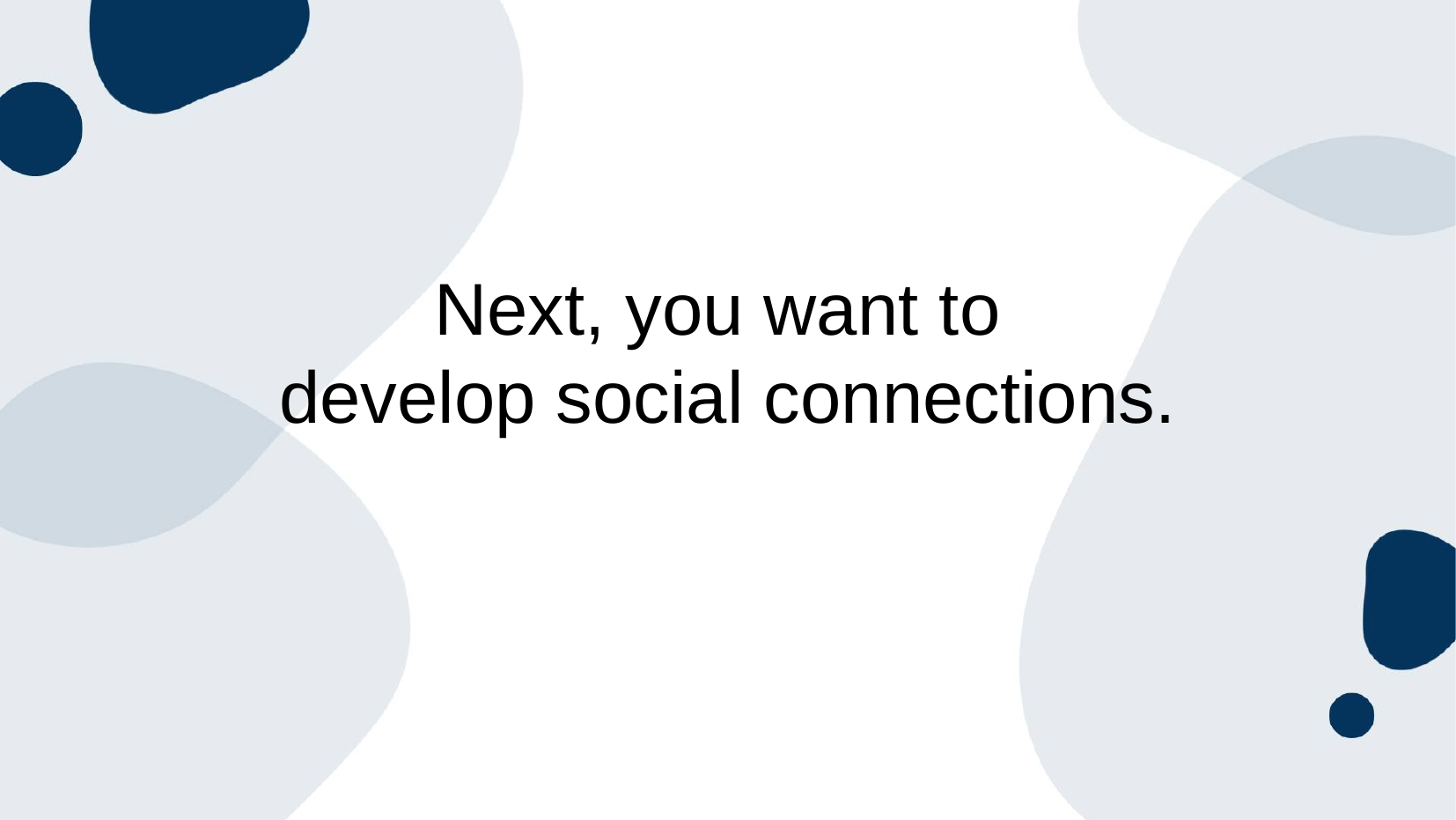

# Next, you want to
develop social connections.